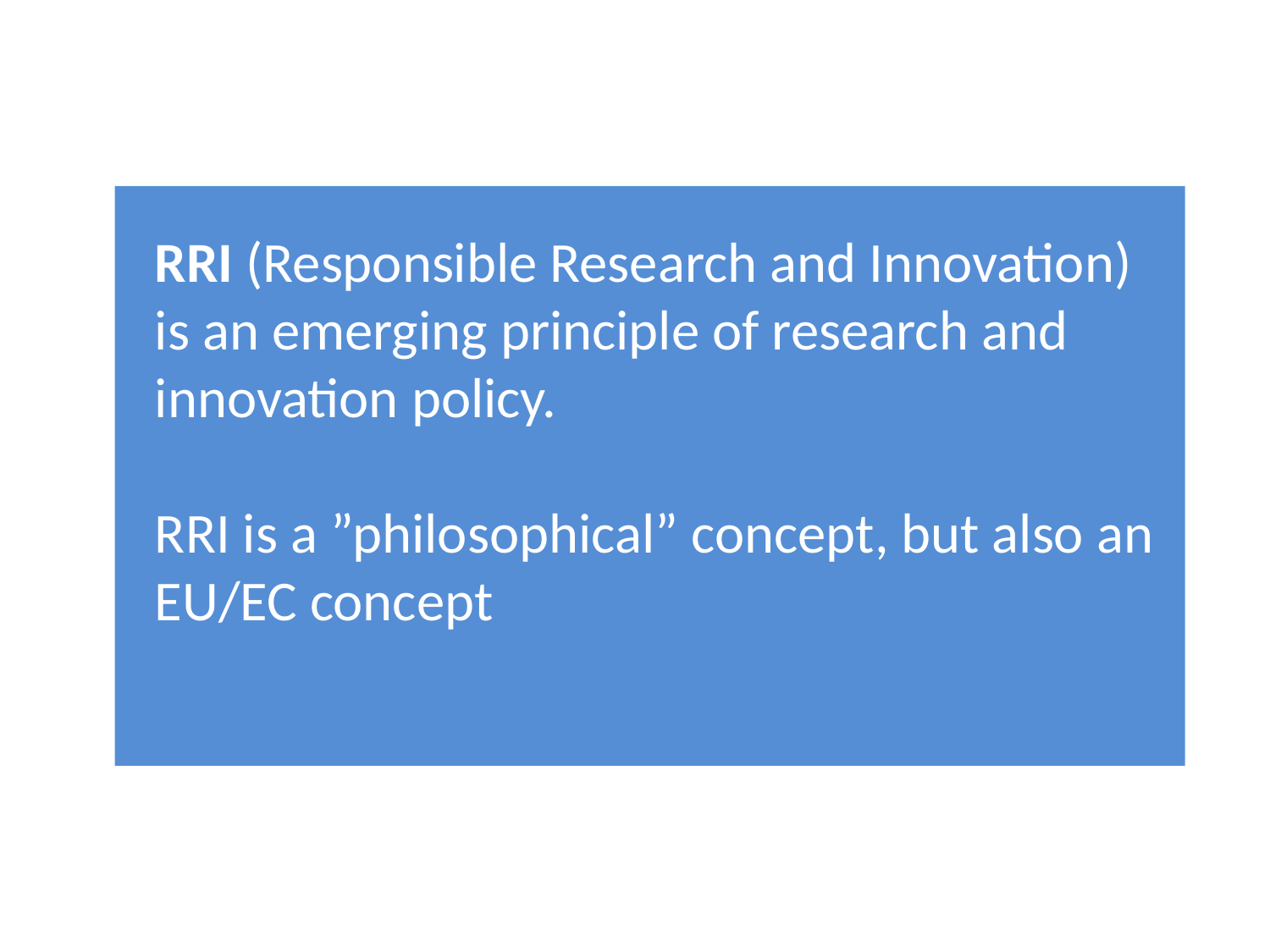

RRI (Responsible Research and Innovation) is an emerging principle of research and innovation policy.

RRI is a ”philosophical” concept, but also an EU/EC concept